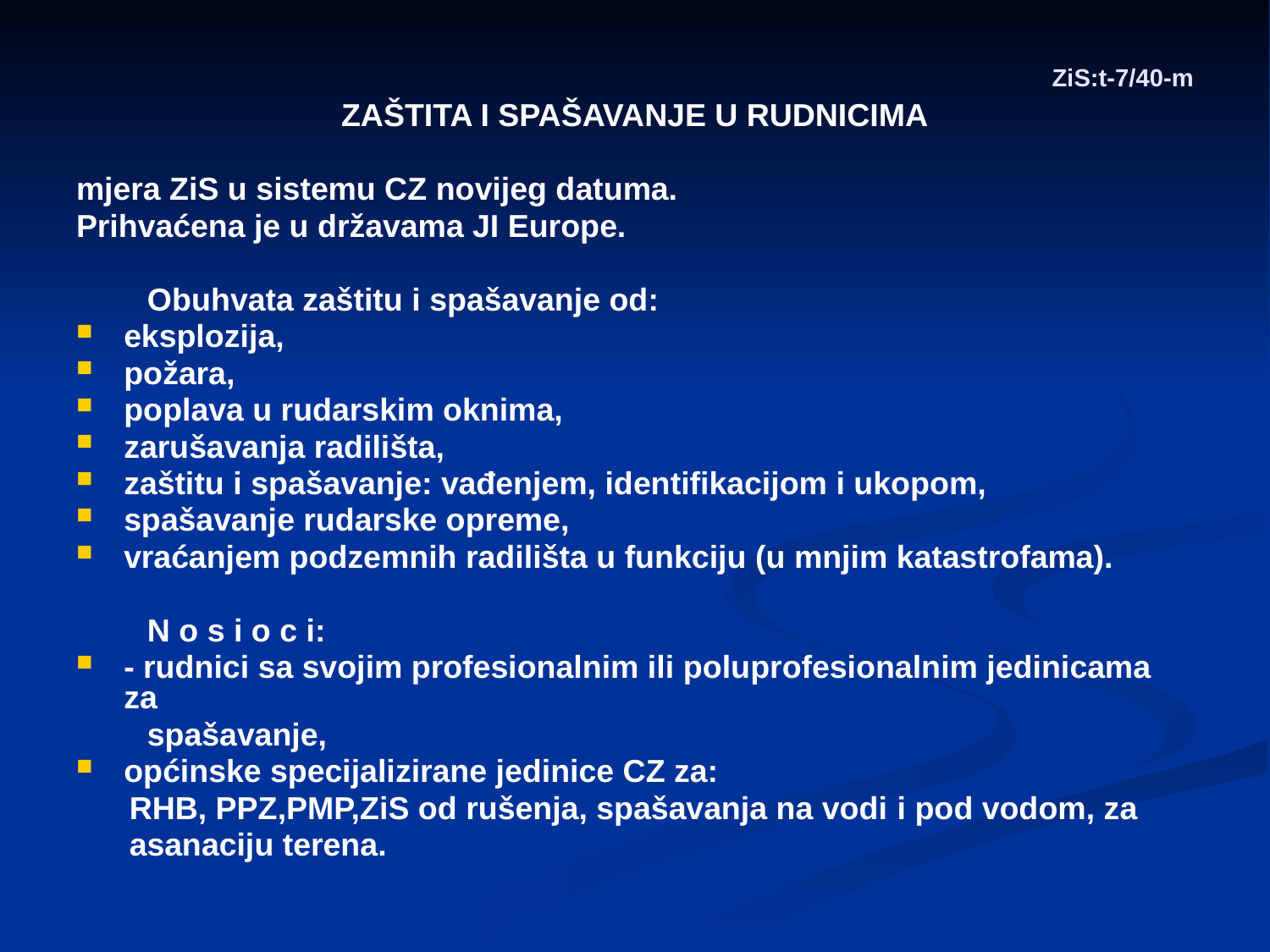

# ZiS:t-7/40-m
ZAŠTITA I SPAŠAVANJE U RUDNICIMA

mjera ZiS u sistemu CZ novijeg datuma.
Prihvaćena je u državama JI Europe.

        Obuhvata zaštitu i spašavanje od:
eksplozija,
požara,
poplava u rudarskim oknima,
zarušavanja radilišta,
zaštitu i spašavanje: vađenjem, identifikacijom i ukopom,
spašavanje rudarske opreme,
vraćanjem podzemnih radilišta u funkciju (u mnjim katastrofama).

        N o s i o c i:
- rudnici sa svojim profesionalnim ili poluprofesionalnim jedinicama za
        spašavanje,
općinske specijalizirane jedinice CZ za:
      RHB, PPZ,PMP,ZiS od rušenja, spašavanja na vodi i pod vodom, za
      asanaciju terena.